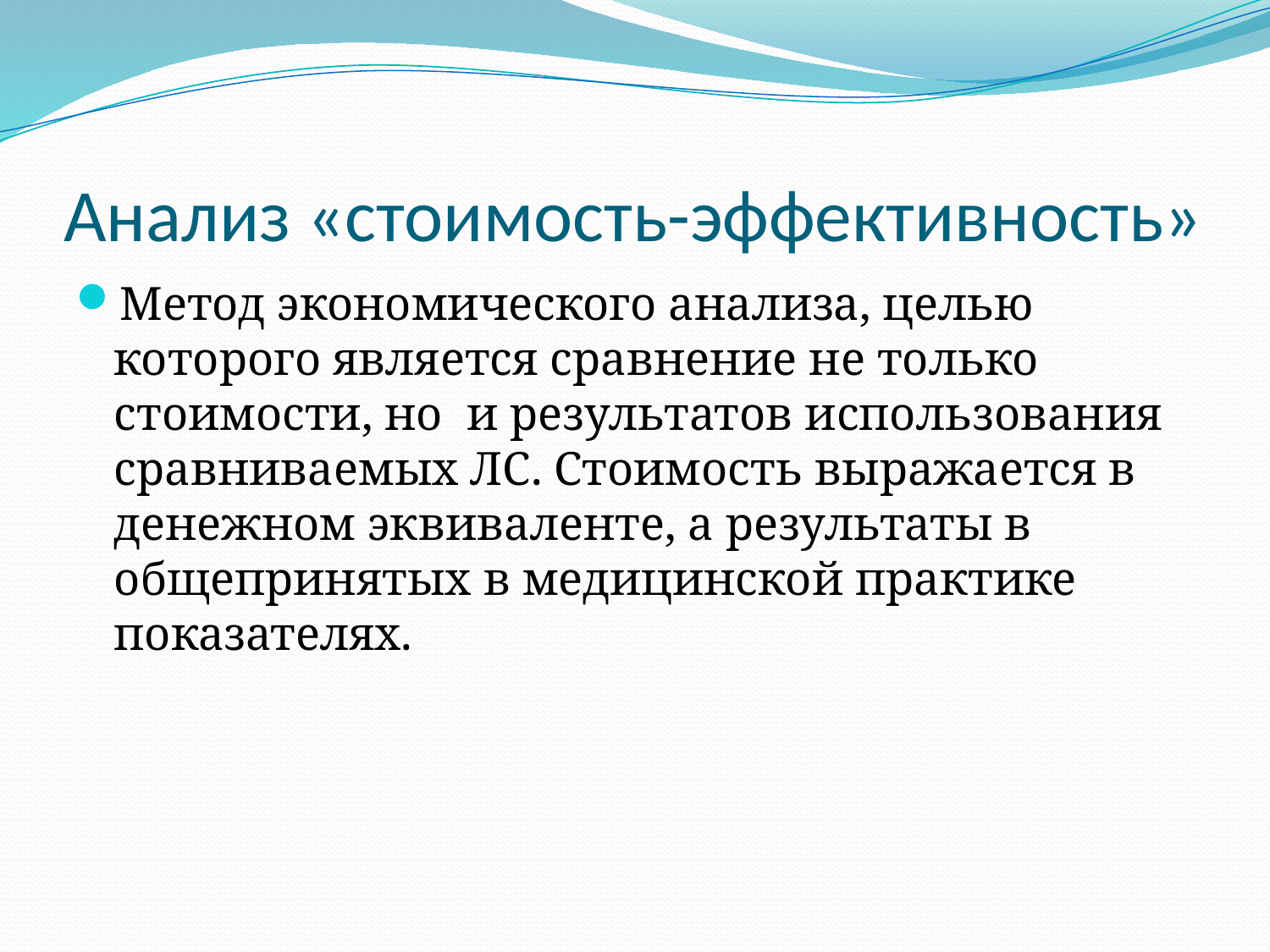

# Анализ «стоимость-эффективность»
Метод экономического анализа, целью которого является сравнение не только стоимости, но  и результатов использования сравниваемых ЛС. Стоимость выражается в денежном эквиваленте, а результаты в общепринятых в медицинской практике показателях.